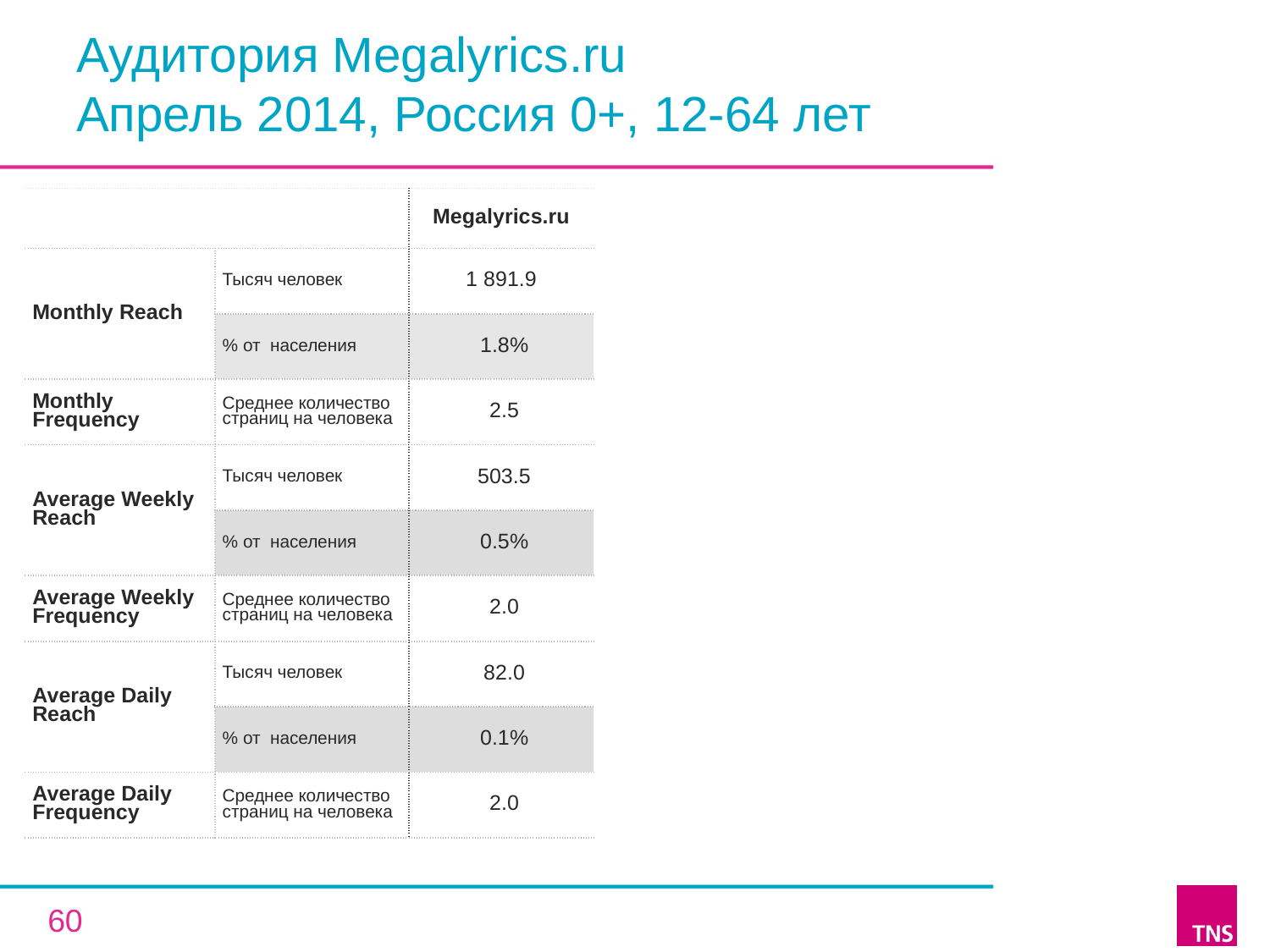

# Аудитория Megalyrics.ru Апрель 2014, Россия 0+, 12-64 лет
|  |  | Megalyrics.ru |
| --- | --- | --- |
| Monthly Reach | Тысяч человек | 1 891.9 |
|  | % от населения | 1.8% |
| Monthly Frequency | Среднее количество страниц на человека | 2.5 |
| Average Weekly Reach | Тысяч человек | 503.5 |
|  | % от населения | 0.5% |
| Average Weekly Frequency | Среднее количество страниц на человека | 2.0 |
| Average Daily Reach | Тысяч человек | 82.0 |
|  | % от населения | 0.1% |
| Average Daily Frequency | Среднее количество страниц на человека | 2.0 |

60